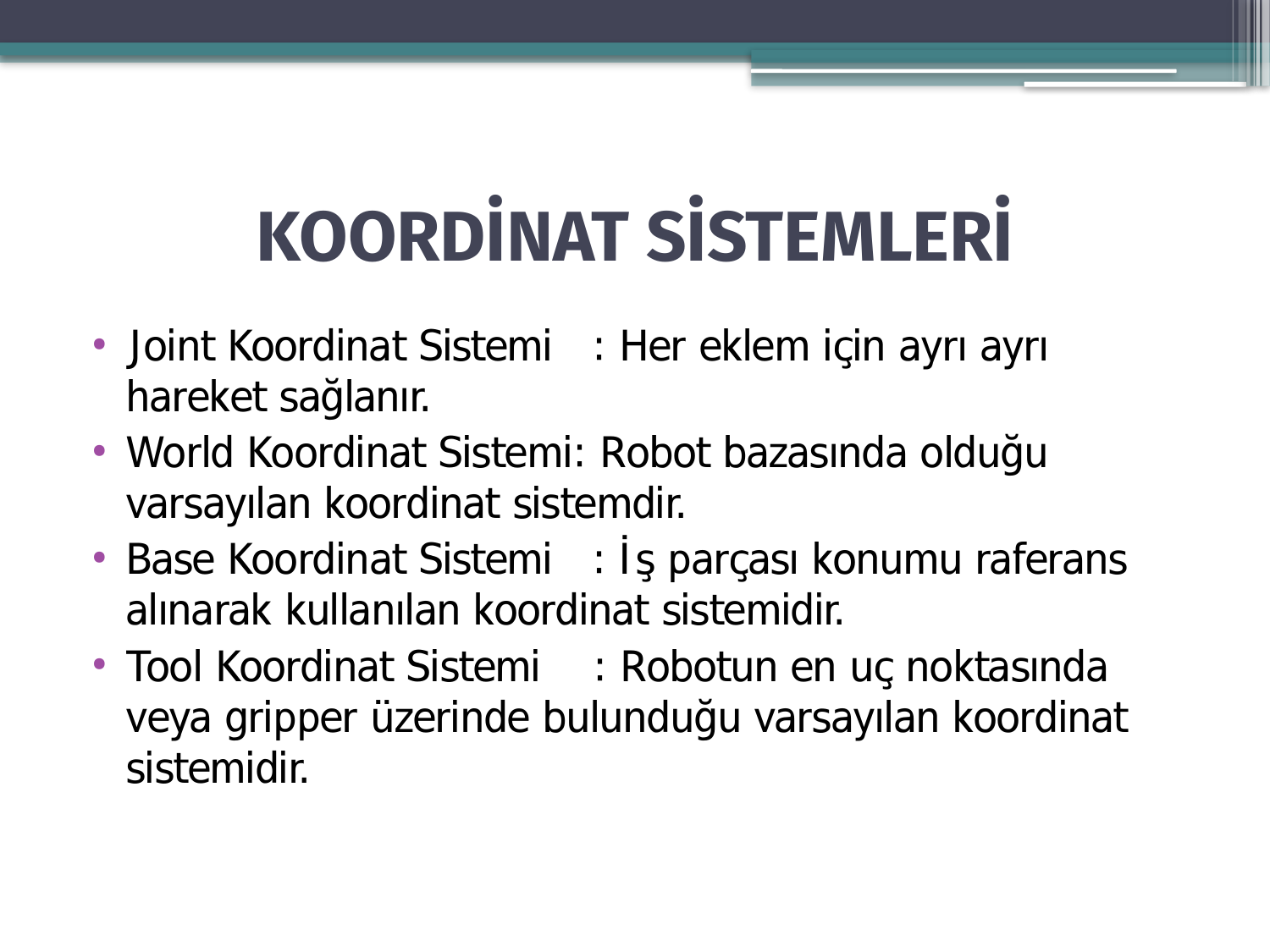

# KOORDİNAT SİSTEMLERİ
Joint Koordinat Sistemi   : Her eklem için ayrı ayrı hareket sağlanır.
World Koordinat Sistemi: Robot bazasında olduğu varsayılan koordinat sistemdir.
Base Koordinat Sistemi   : İş parçası konumu raferans alınarak kullanılan koordinat sistemidir.
Tool Koordinat Sistemi    : Robotun en uç noktasında veya gripper üzerinde bulunduğu varsayılan koordinat sistemidir.